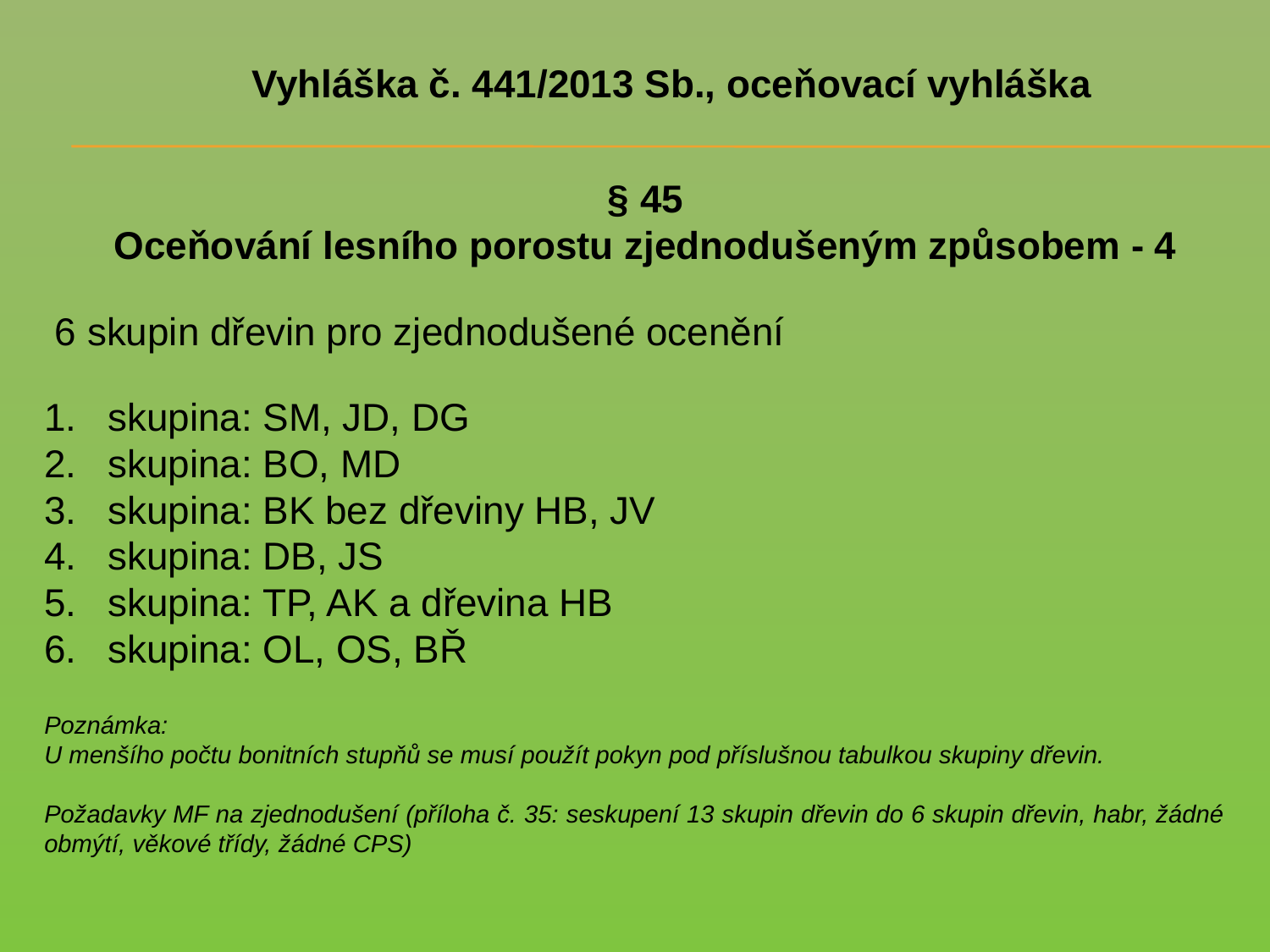

# Vyhláška č. 441/2013 Sb., oceňovací vyhláška
§ 45
Oceňování lesního porostu zjednodušeným způsobem - 4
6 skupin dřevin pro zjednodušené ocenění
skupina: SM, JD, DG
skupina: BO, MD
skupina: BK bez dřeviny HB, JV
skupina: DB, JS
skupina: TP, AK a dřevina HB
skupina: OL, OS, BŘ

Poznámka:
U menšího počtu bonitních stupňů se musí použít pokyn pod příslušnou tabulkou skupiny dřevin.

Požadavky MF na zjednodušení (příloha č. 35: seskupení 13 skupin dřevin do 6 skupin dřevin, habr, žádné obmýtí, věkové třídy, žádné CPS)